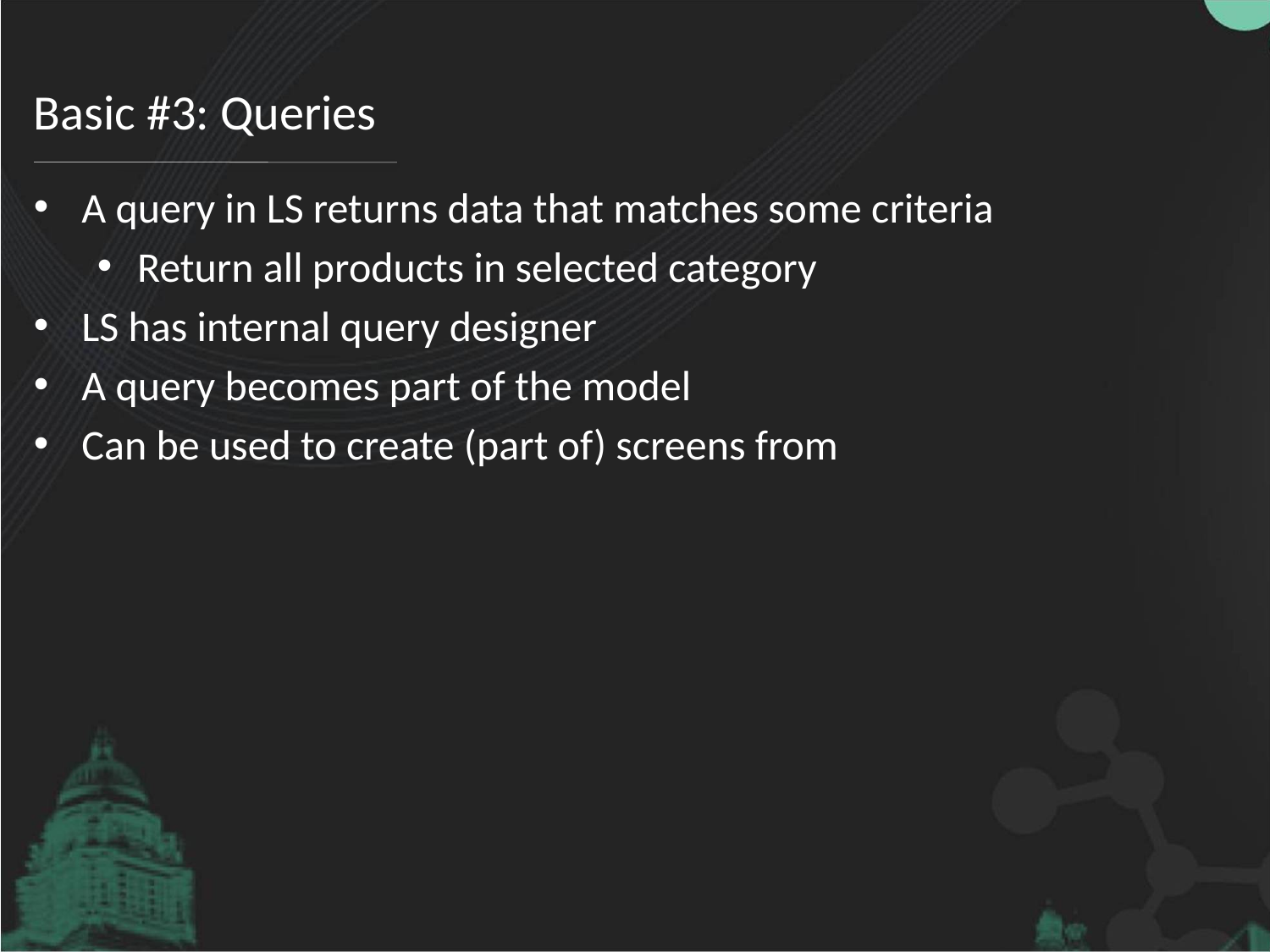

# Basic #3: Queries
A query in LS returns data that matches some criteria
Return all products in selected category
LS has internal query designer
A query becomes part of the model
Can be used to create (part of) screens from